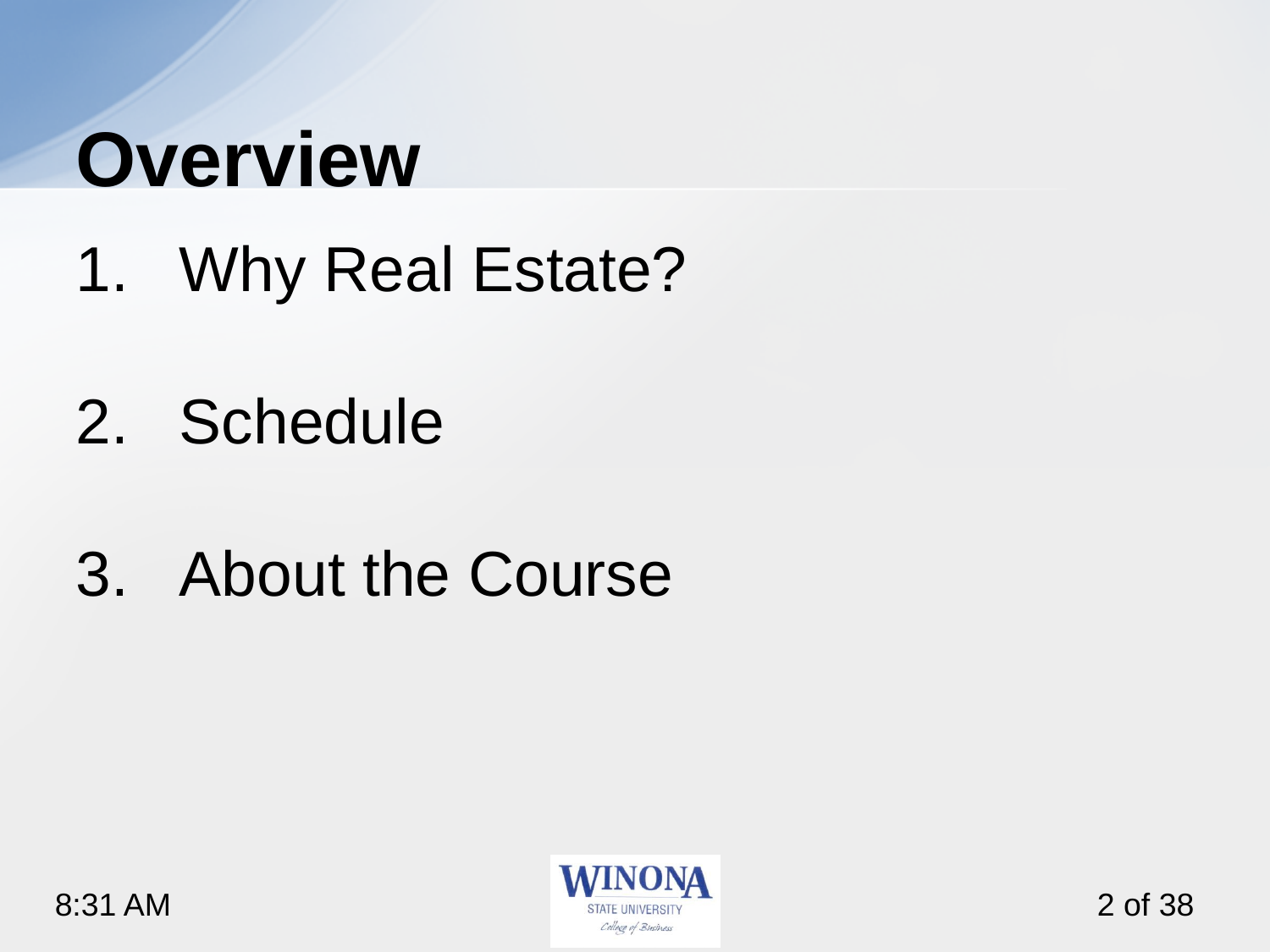

# Overview
Why Real Estate?

Schedule

About the Course